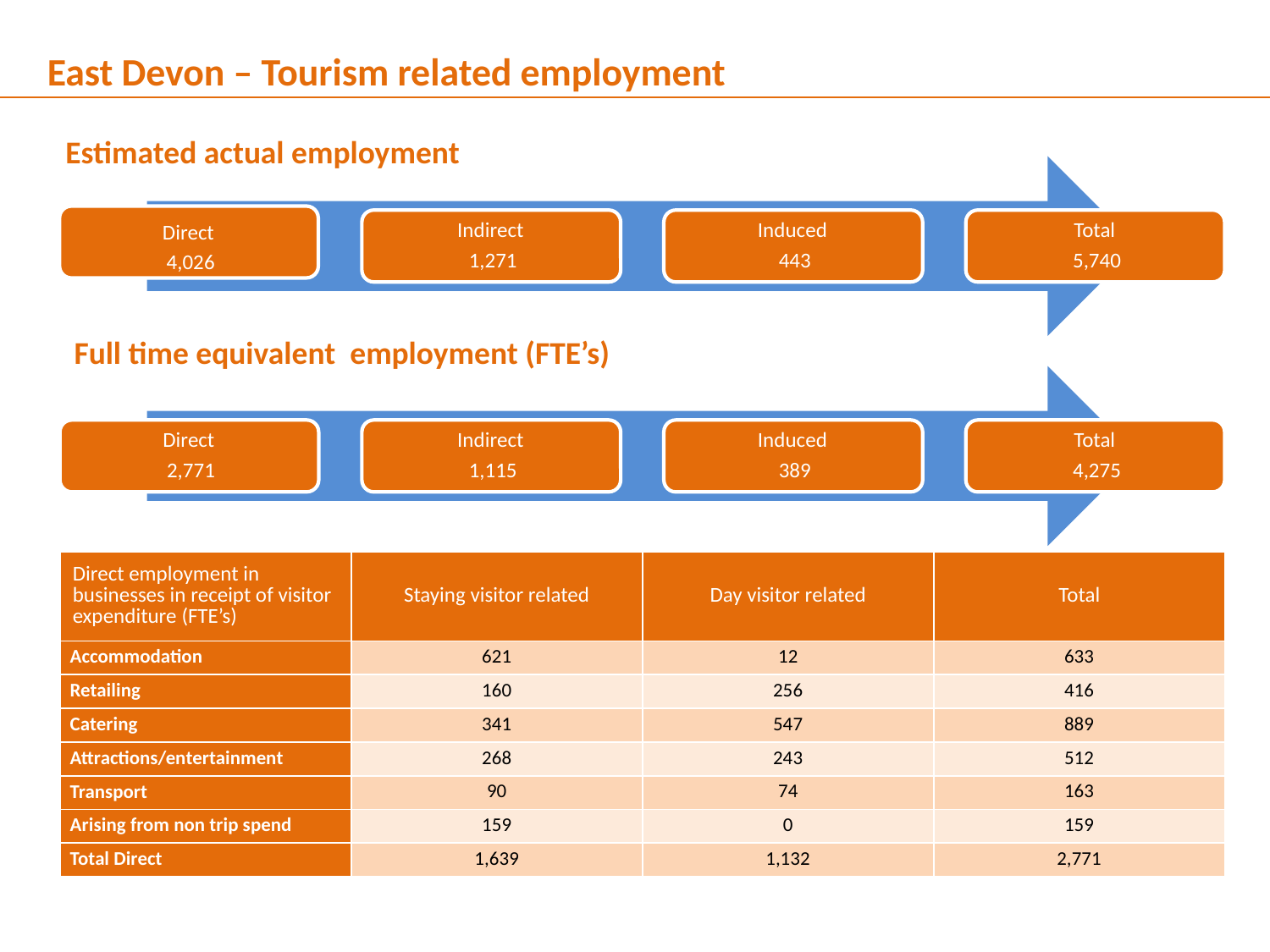

East Devon – Tourism related employment

Estimated actual employment

Direct
4,026

Indirect
1,271
Induced
443
Total
5,740
Full time equivalent  employment (FTE’s)
Direct
2,771
Indirect
1,115
Induced
389
Total
4,275
| Direct employment in businesses in receipt of visitor expenditure (FTE’s) | Staying visitor related | Day visitor related | Total |
| --- | --- | --- | --- |
| Accommodation | 621 | 12 | 633 |
| Retailing | 160 | 256 | 416 |
| Catering | 341 | 547 | 889 |
| Attractions/entertainment | 268 | 243 | 512 |
| Transport | 90 | 74 | 163 |
| Arising from non trip spend | 159 | 0 | 159 |
| Total Direct | 1,639 | 1,132 | 2,771 |
6